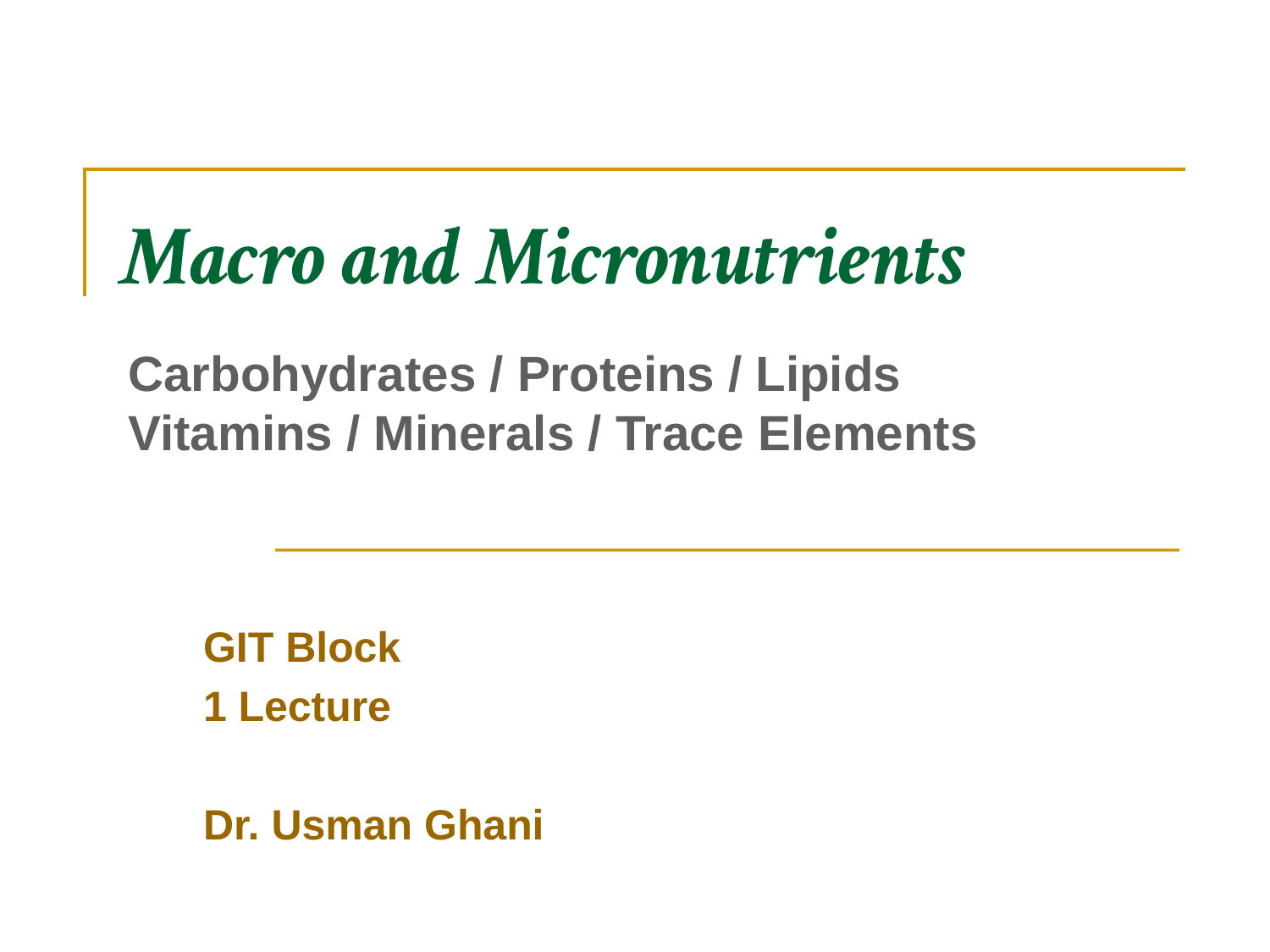

# Macro and Micronutrients

Carbohydrates / Proteins / Lipids
Vitamins / Minerals / Trace Elements
GIT Block
1 Lecture

Dr. Usman Ghani